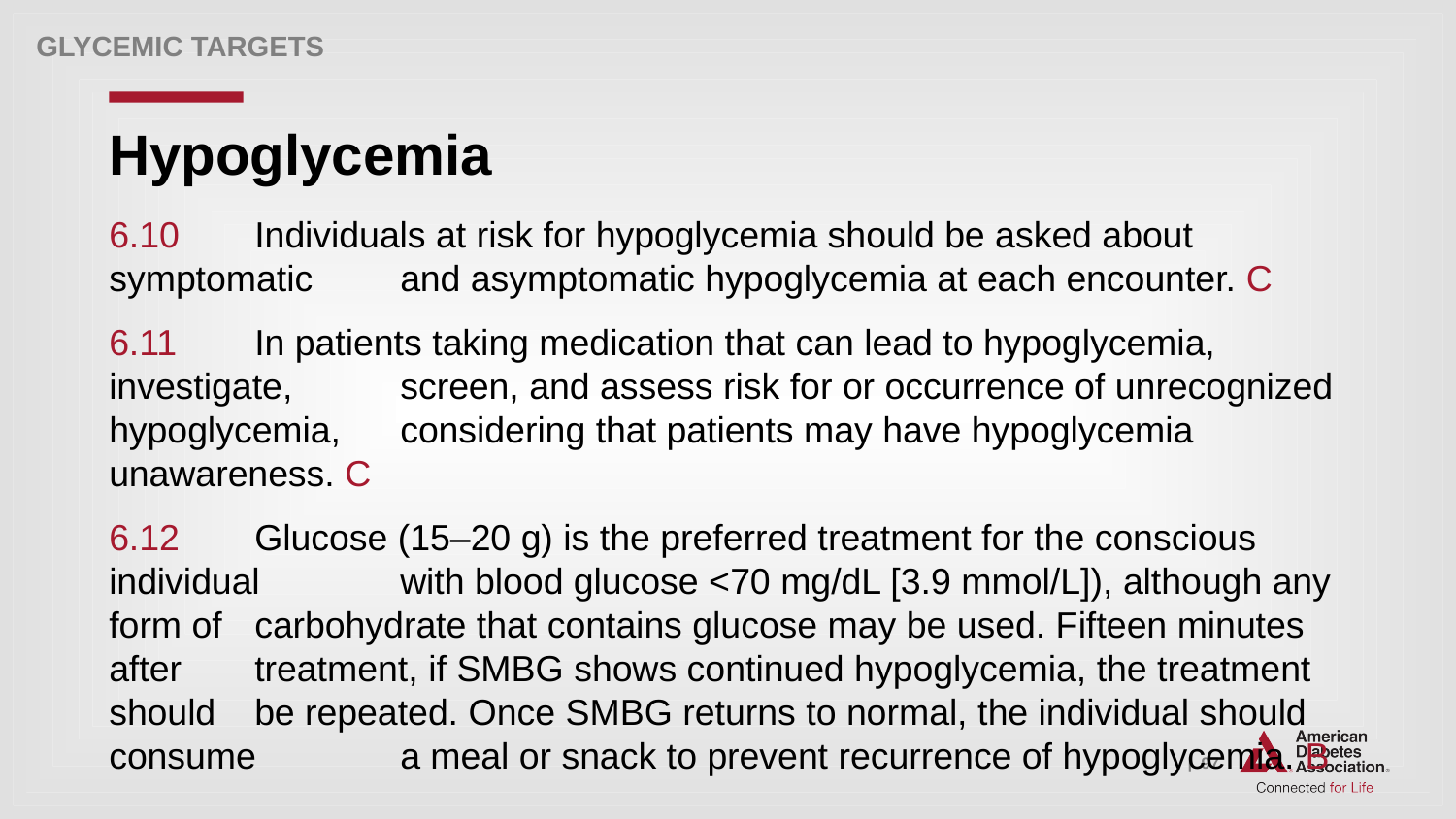

Glycemic targets
# Hypoglycemia
6.10 	Individuals at risk for hypoglycemia should be asked about symptomatic 	and asymptomatic hypoglycemia at each encounter. C
6.11 	In patients taking medication that can lead to hypoglycemia, investigate, 	screen, and assess risk for or occurrence of unrecognized hypoglycemia, 	considering that patients may have hypoglycemia unawareness. C
6.12 	Glucose (15–20 g) is the preferred treatment for the conscious individual 	with blood glucose <70 mg/dL [3.9 mmol/L]), although any form of 	carbohydrate that contains glucose may be used. Fifteen minutes after 	treatment, if SMBG shows continued hypoglycemia, the treatment should 	be repeated. Once SMBG returns to normal, the individual should consume 	a meal or snack to prevent recurrence of hypoglycemia. B